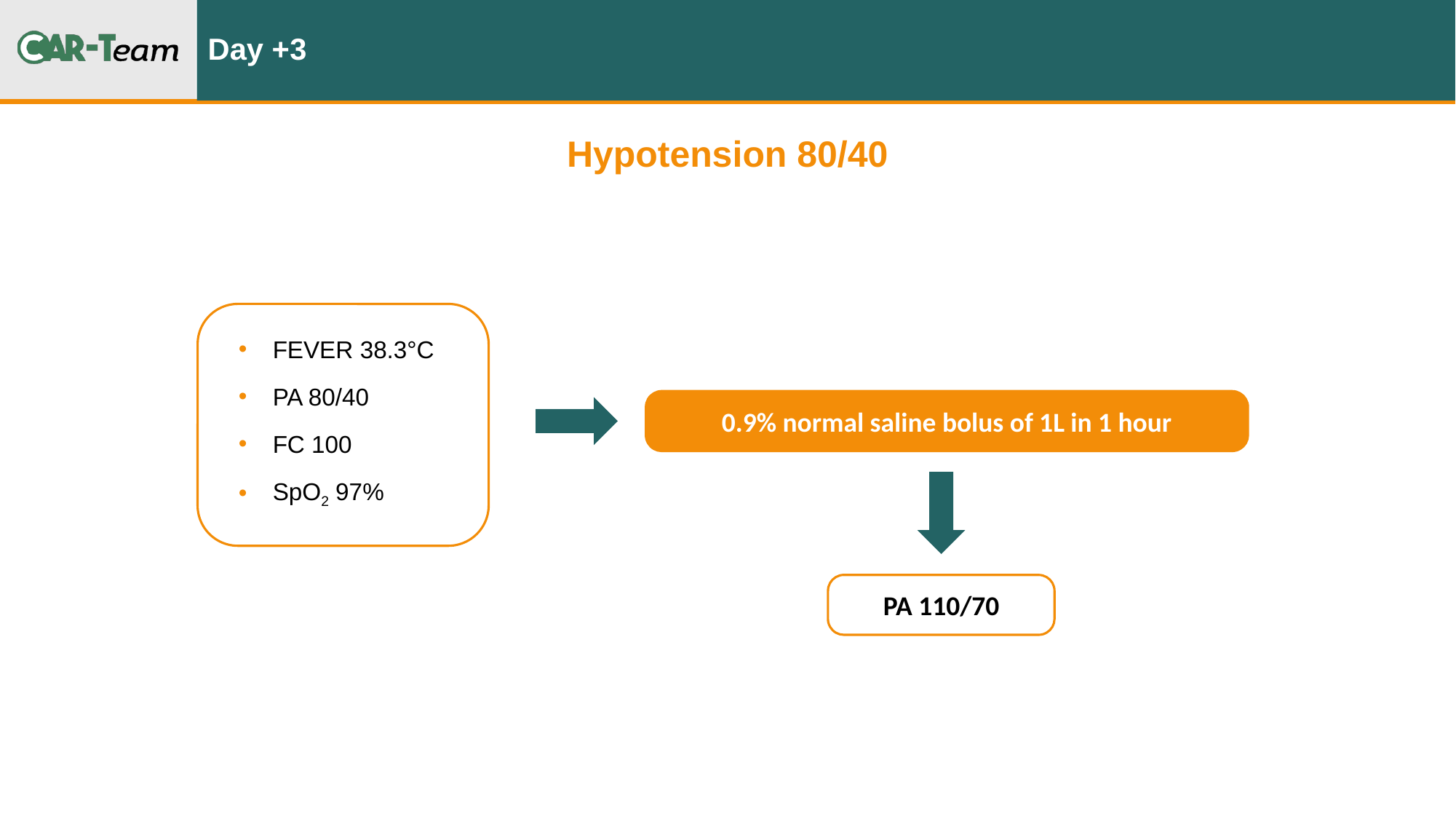

# Day +3
Hypotension 80/40

FEVER 38.3°C
PA 80/40
FC 100
SpO2 97%
0.9% normal saline bolus of 1L in 1 hour

PA 110/70